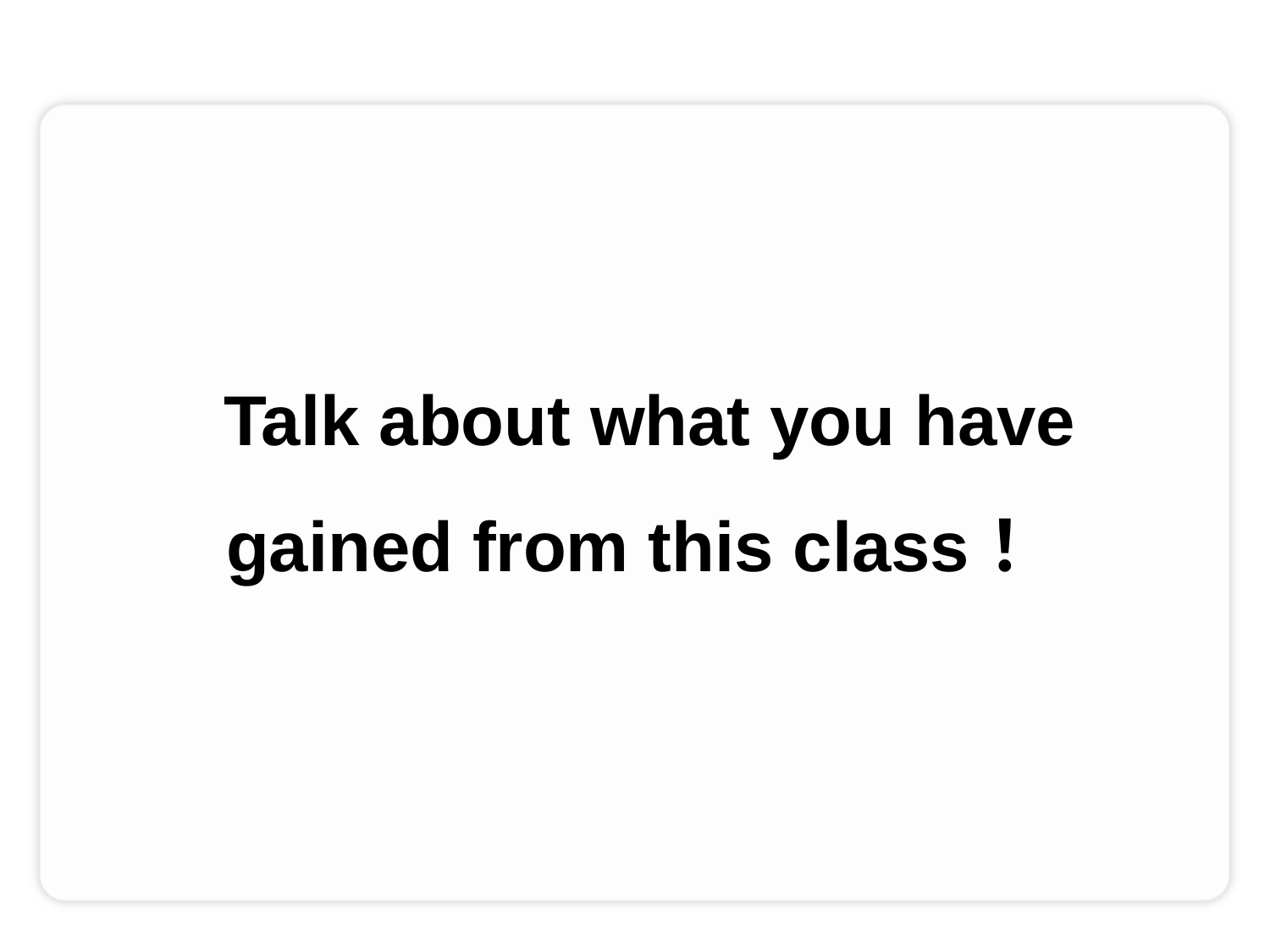

Talk about what you have gained from this class！